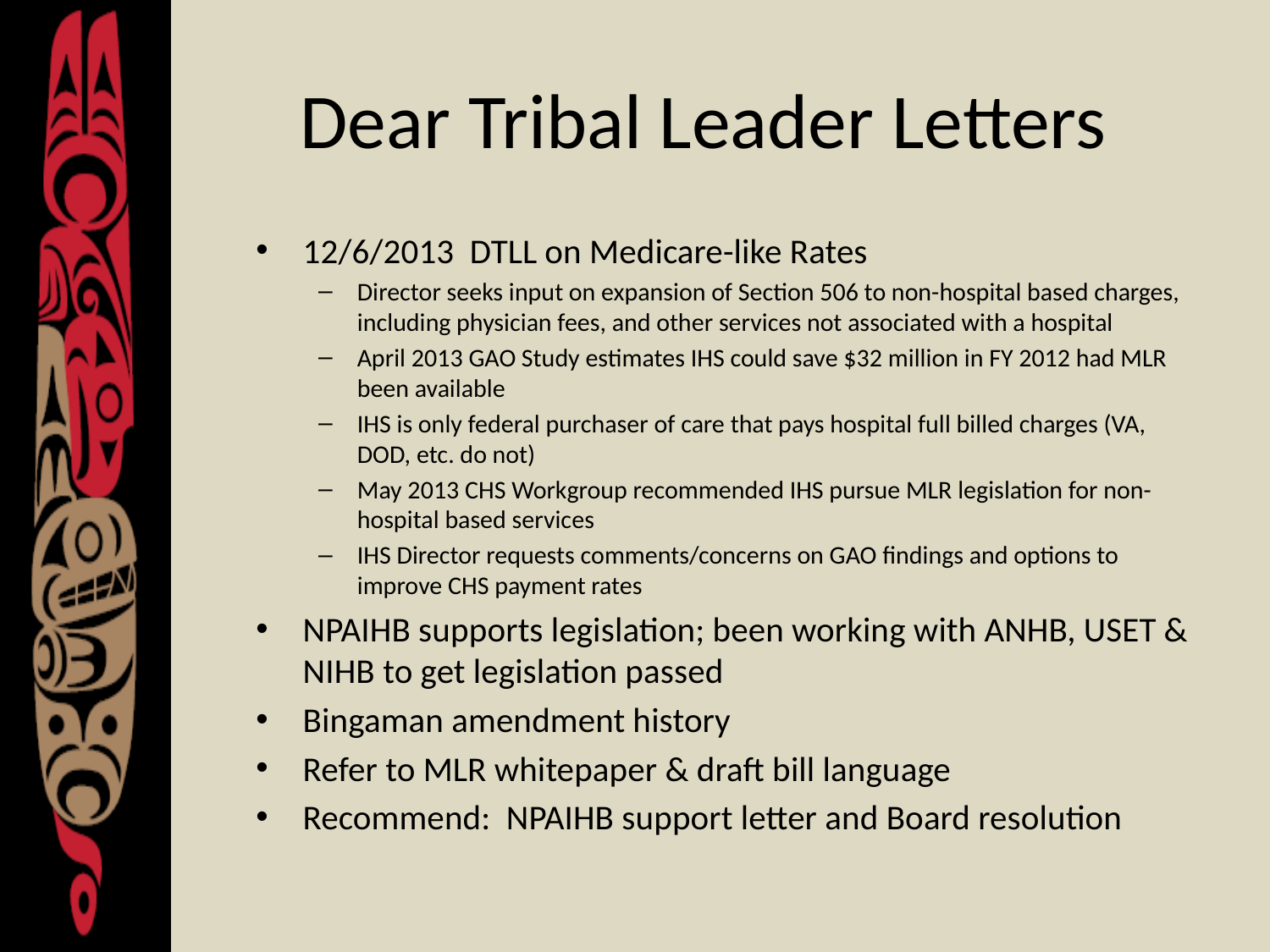

# Dear Tribal Leader Letters
12/6/2013  DTLL on Medicare-like Rates
Director seeks input on expansion of Section 506 to non-hospital based charges, including physician fees, and other services not associated with a hospital
April 2013 GAO Study estimates IHS could save $32 million in FY 2012 had MLR been available
IHS is only federal purchaser of care that pays hospital full billed charges (VA, DOD, etc. do not)
May 2013 CHS Workgroup recommended IHS pursue MLR legislation for non-hospital based services
IHS Director requests comments/concerns on GAO findings and options to improve CHS payment rates
NPAIHB supports legislation; been working with ANHB, USET & NIHB to get legislation passed
Bingaman amendment history
Refer to MLR whitepaper & draft bill language
Recommend:  NPAIHB support letter and Board resolution